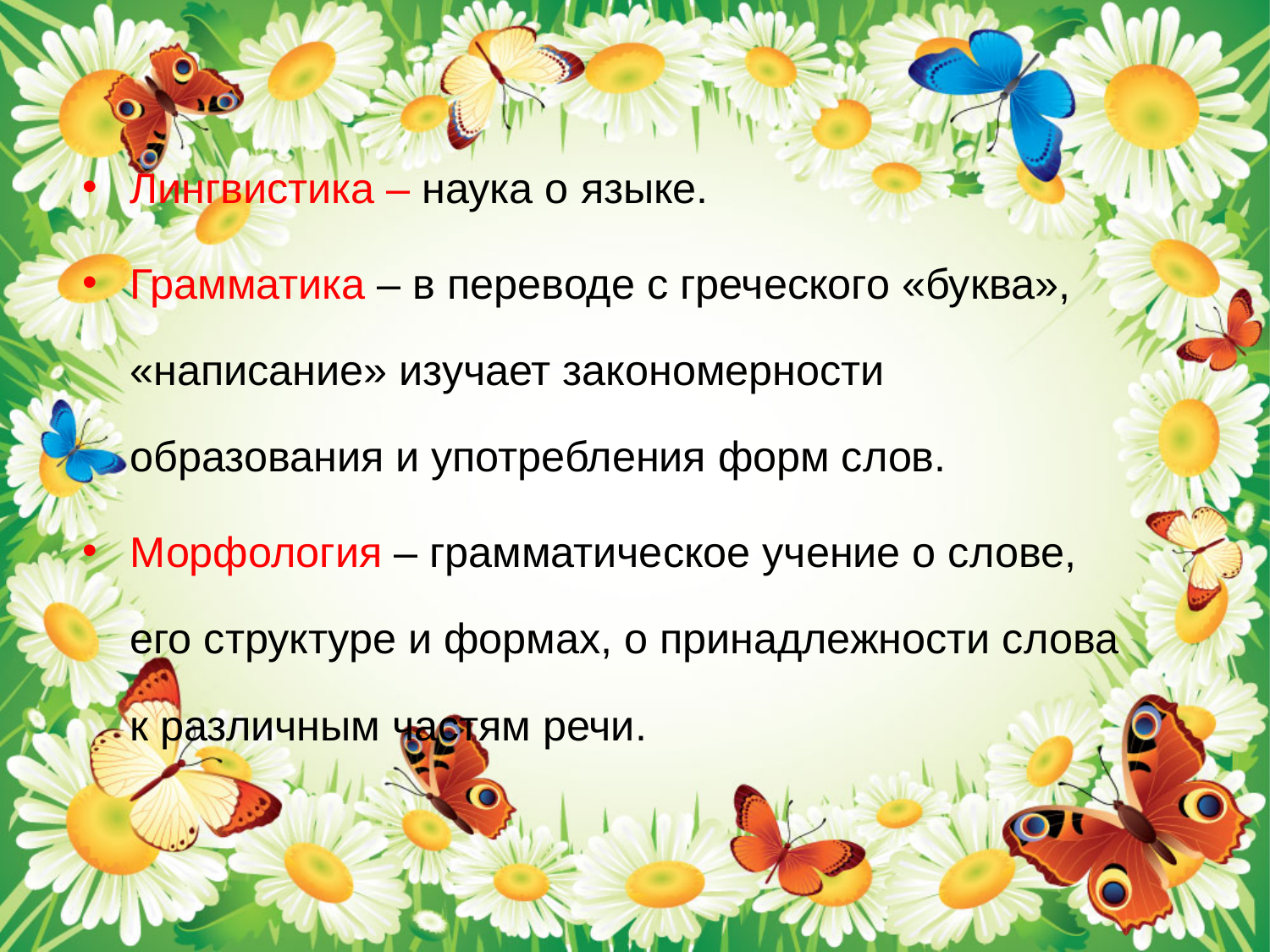

Лингвистика – наука о языке.
Грамматика – в переводе с греческого «буква», «написание» изучает закономерности образования и употребления форм слов.
Морфология – грамматическое учение о слове, его структуре и формах, о принадлежности слова к различным частям речи.